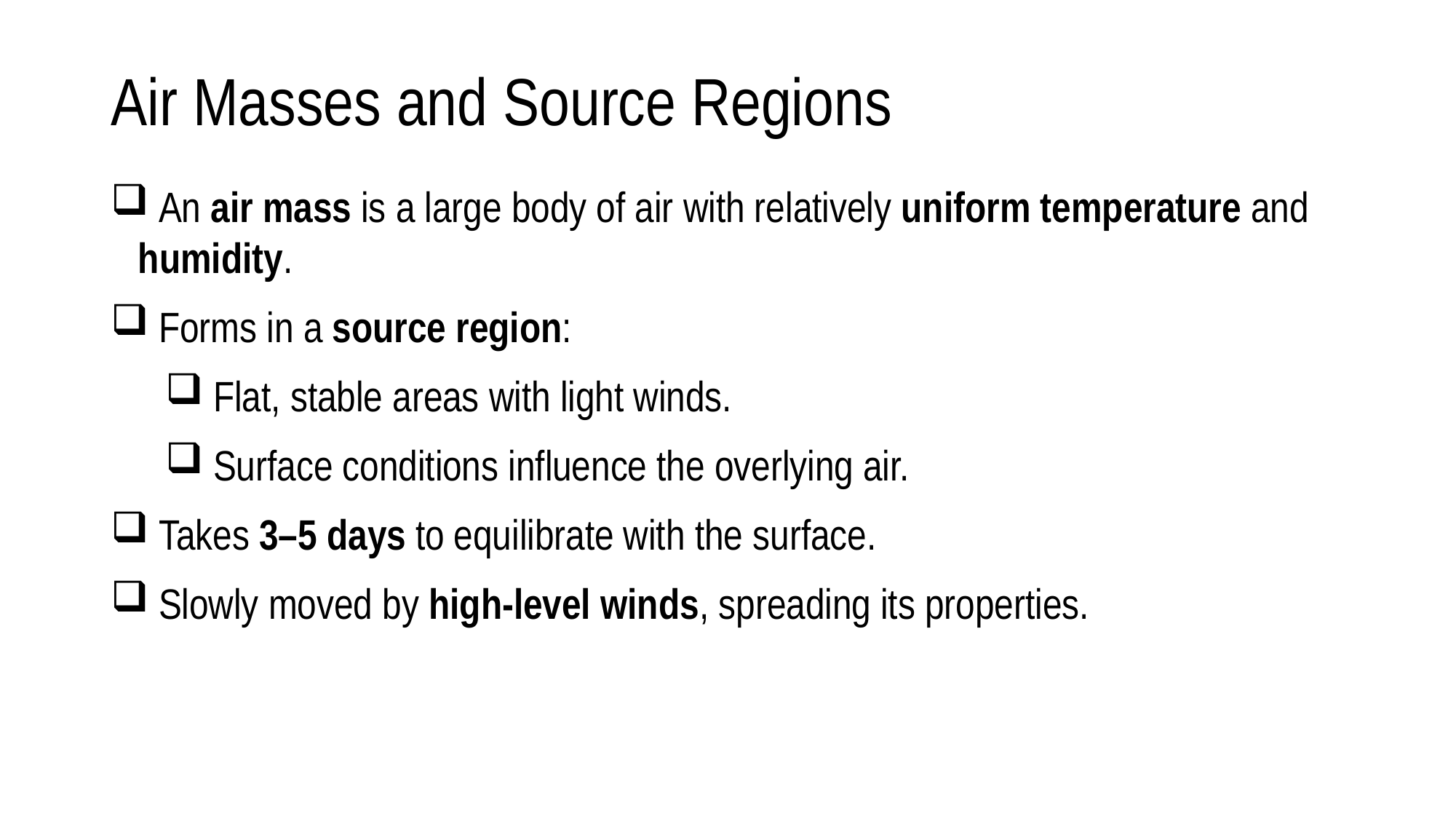

# Air Masses and Source Regions
 An air mass is a large body of air with relatively uniform temperature and humidity.
 Forms in a source region:
 Flat, stable areas with light winds.
 Surface conditions influence the overlying air.
 Takes 3–5 days to equilibrate with the surface.
 Slowly moved by high-level winds, spreading its properties.